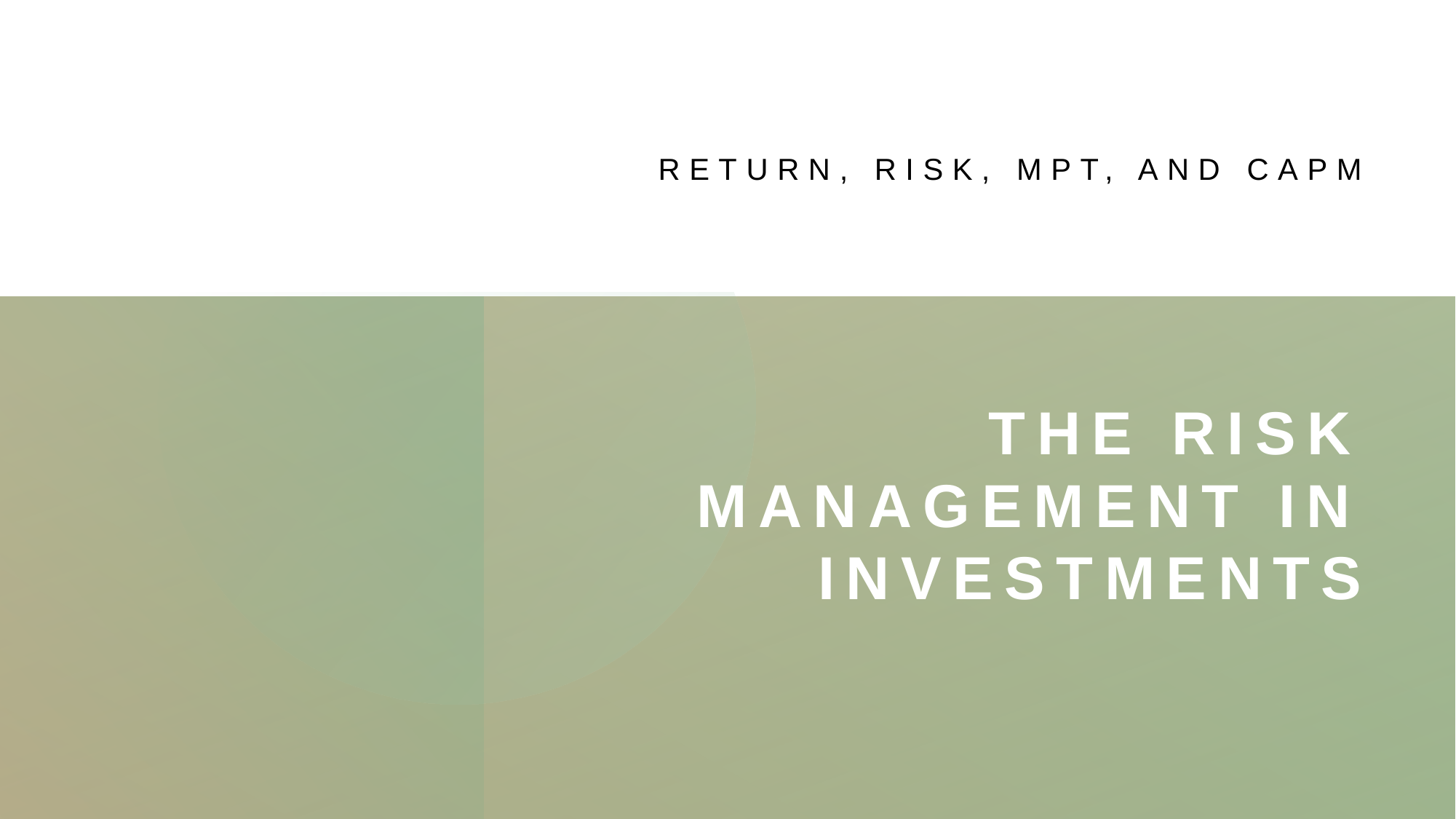

return, rısk, mpt, and capm

# The rısk management ın ınvestments